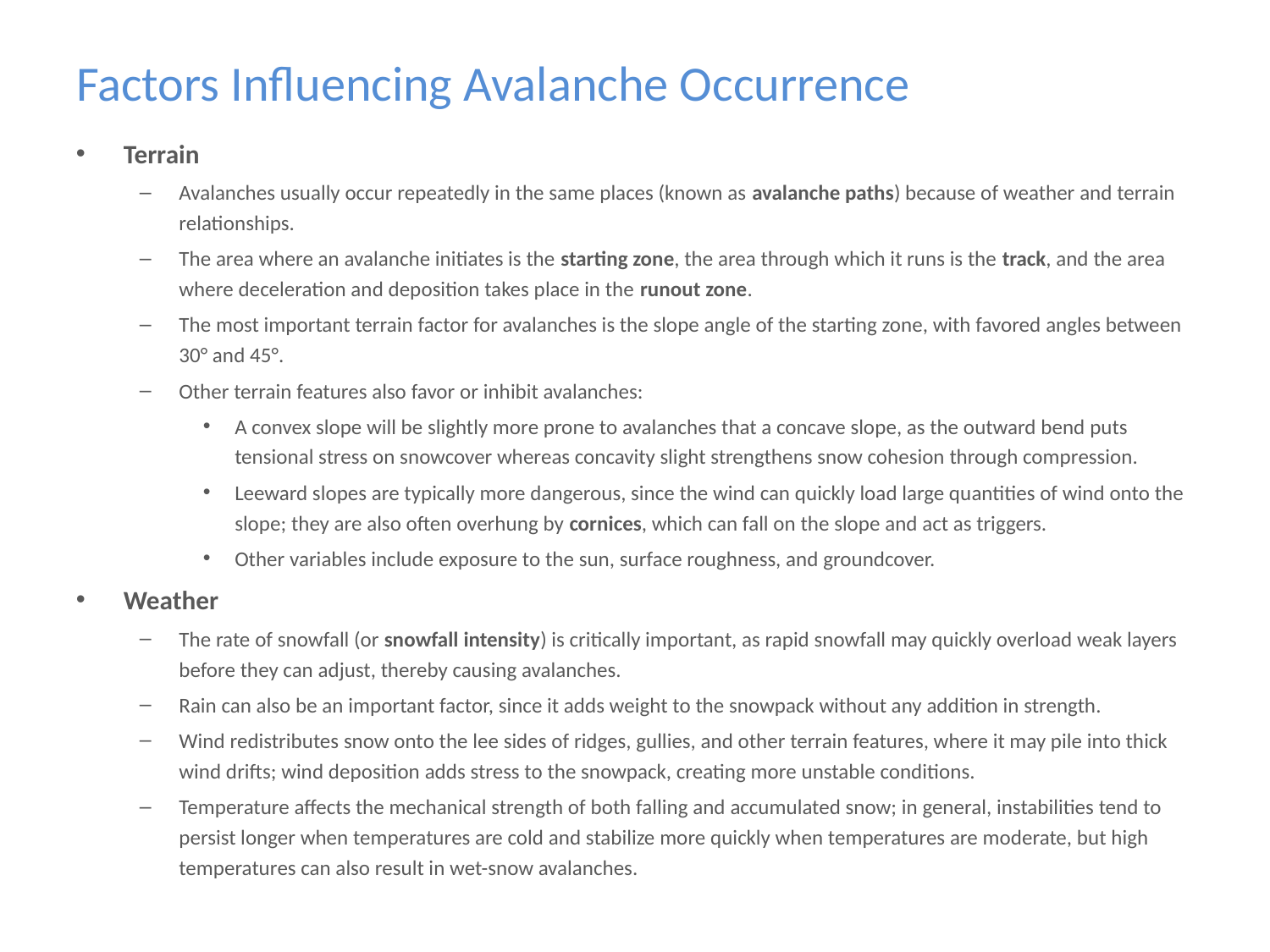

# Factors Influencing Avalanche Occurrence

Terrain
Avalanches usually occur repeatedly in the same places (known as avalanche paths) because of weather and terrain relationships.
The area where an avalanche initiates is the starting zone, the area through which it runs is the track, and the area where deceleration and deposition takes place in the runout zone.
The most important terrain factor for avalanches is the slope angle of the starting zone, with favored angles between 30° and 45°.
Other terrain features also favor or inhibit avalanches:
A convex slope will be slightly more prone to avalanches that a concave slope, as the outward bend puts tensional stress on snowcover whereas concavity slight strengthens snow cohesion through compression.
Leeward slopes are typically more dangerous, since the wind can quickly load large quantities of wind onto the slope; they are also often overhung by cornices, which can fall on the slope and act as triggers.
Other variables include exposure to the sun, surface roughness, and groundcover.
Weather
The rate of snowfall (or snowfall intensity) is critically important, as rapid snowfall may quickly overload weak layers before they can adjust, thereby causing avalanches.
Rain can also be an important factor, since it adds weight to the snowpack without any addition in strength.
Wind redistributes snow onto the lee sides of ridges, gullies, and other terrain features, where it may pile into thick wind drifts; wind deposition adds stress to the snowpack, creating more unstable conditions.
Temperature affects the mechanical strength of both falling and accumulated snow; in general, instabilities tend to persist longer when temperatures are cold and stabilize more quickly when temperatures are moderate, but high temperatures can also result in wet-snow avalanches.